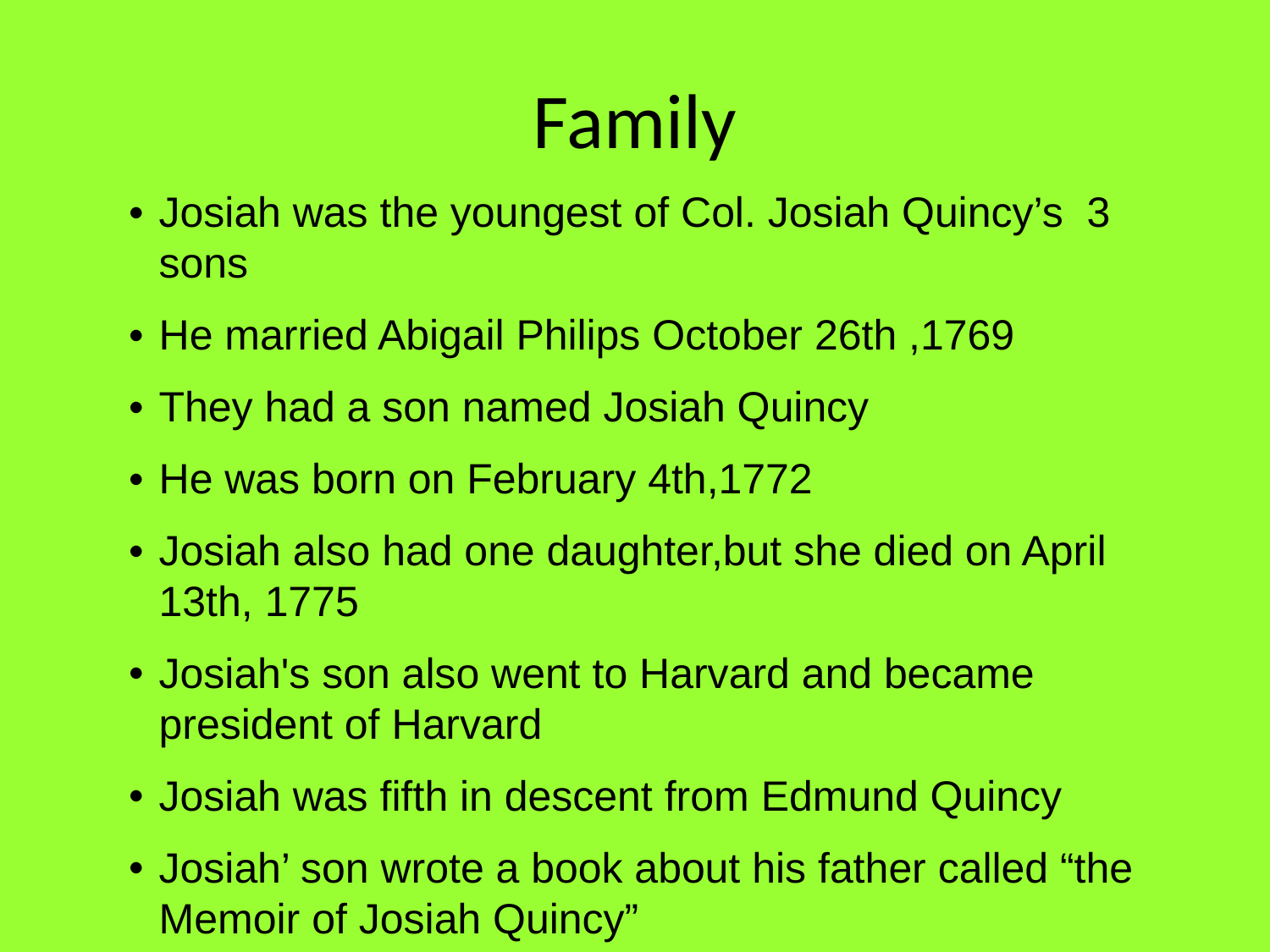

Family
Josiah was the youngest of Col. Josiah Quincy’s  3 sons
He married Abigail Philips October 26th ,1769
They had a son named Josiah Quincy
He was born on February 4th,1772
Josiah also had one daughter,but she died on April 13th, 1775
Josiah's son also went to Harvard and became president of Harvard
Josiah was fifth in descent from Edmund Quincy
Josiah’ son wrote a book about his father called “the Memoir of Josiah Quincy”